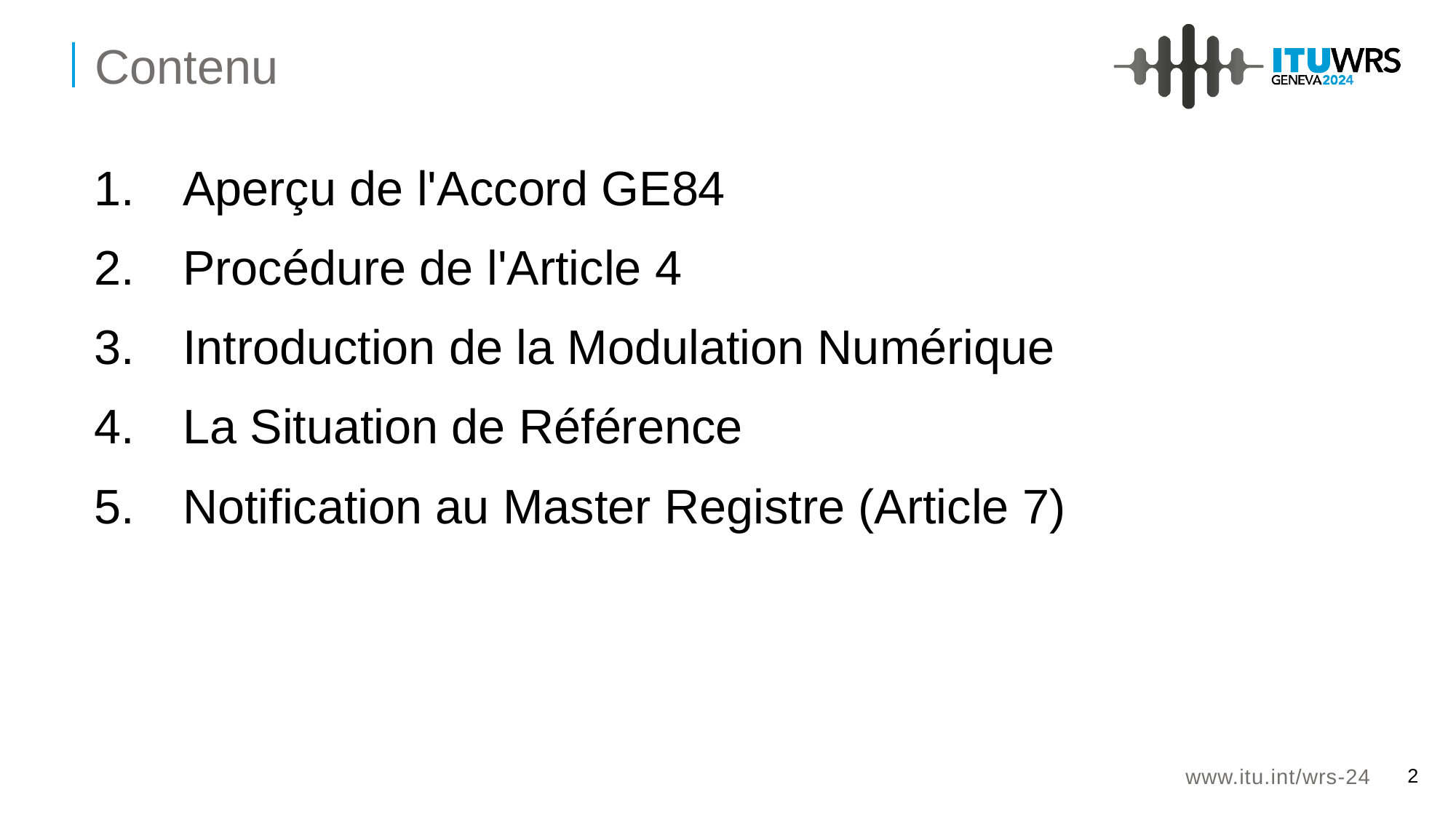

Contenu
Aperçu de l'Accord GE84
Procédure de l'Article 4
Introduction de la Modulation Numérique
La Situation de Référence
Notification au Master Registre (Article 7)